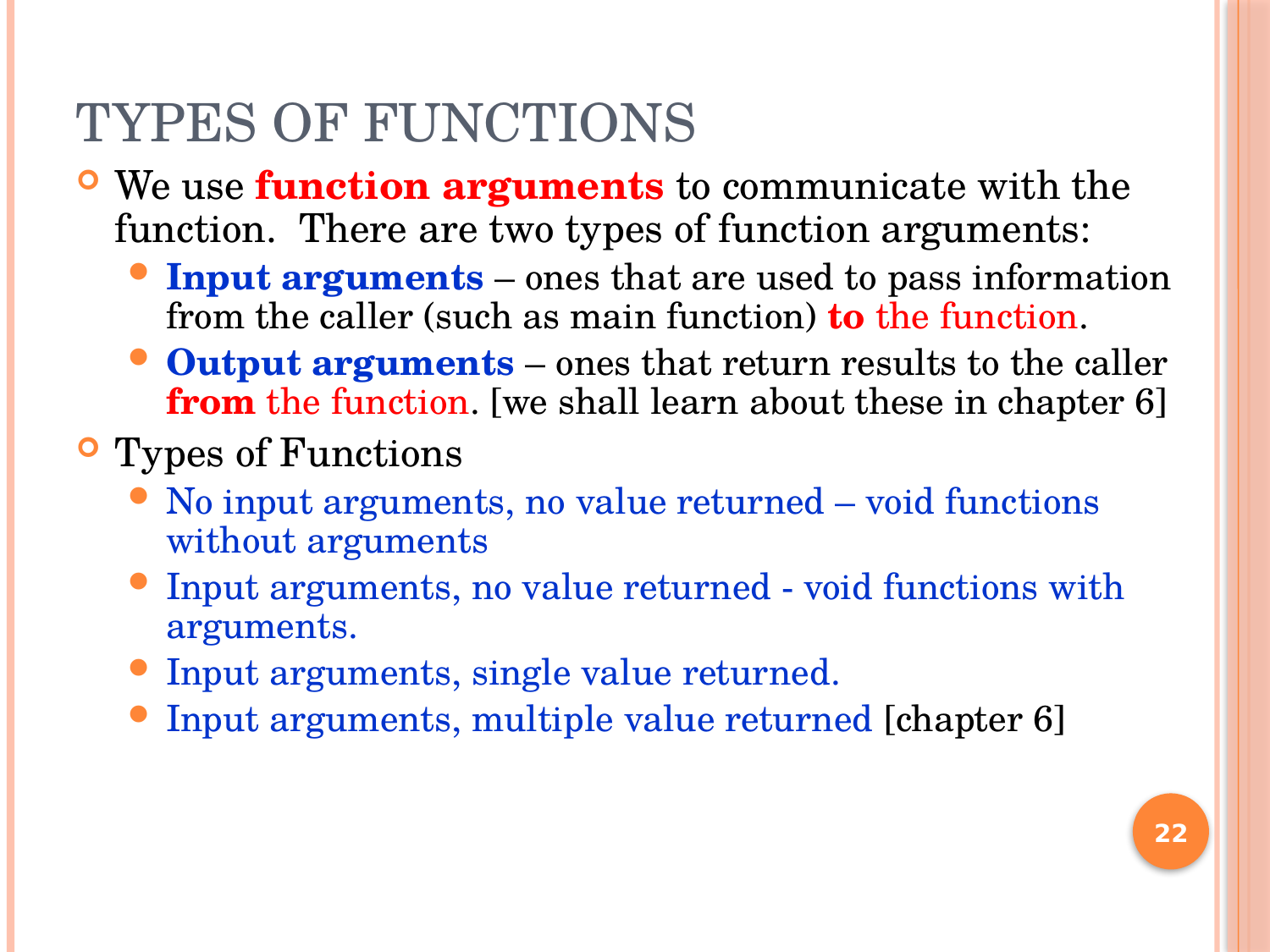

# Types of Functions
We use function arguments to communicate with the function.  There are two types of function arguments:
Input arguments – ones that are used to pass information from the caller (such as main function) to the function.
Output arguments – ones that return results to the caller from the function. [we shall learn about these in chapter 6]
Types of Functions
No input arguments, no value returned – void functions without arguments
Input arguments, no value returned - void functions with arguments.
Input arguments, single value returned.
Input arguments, multiple value returned [chapter 6]
22